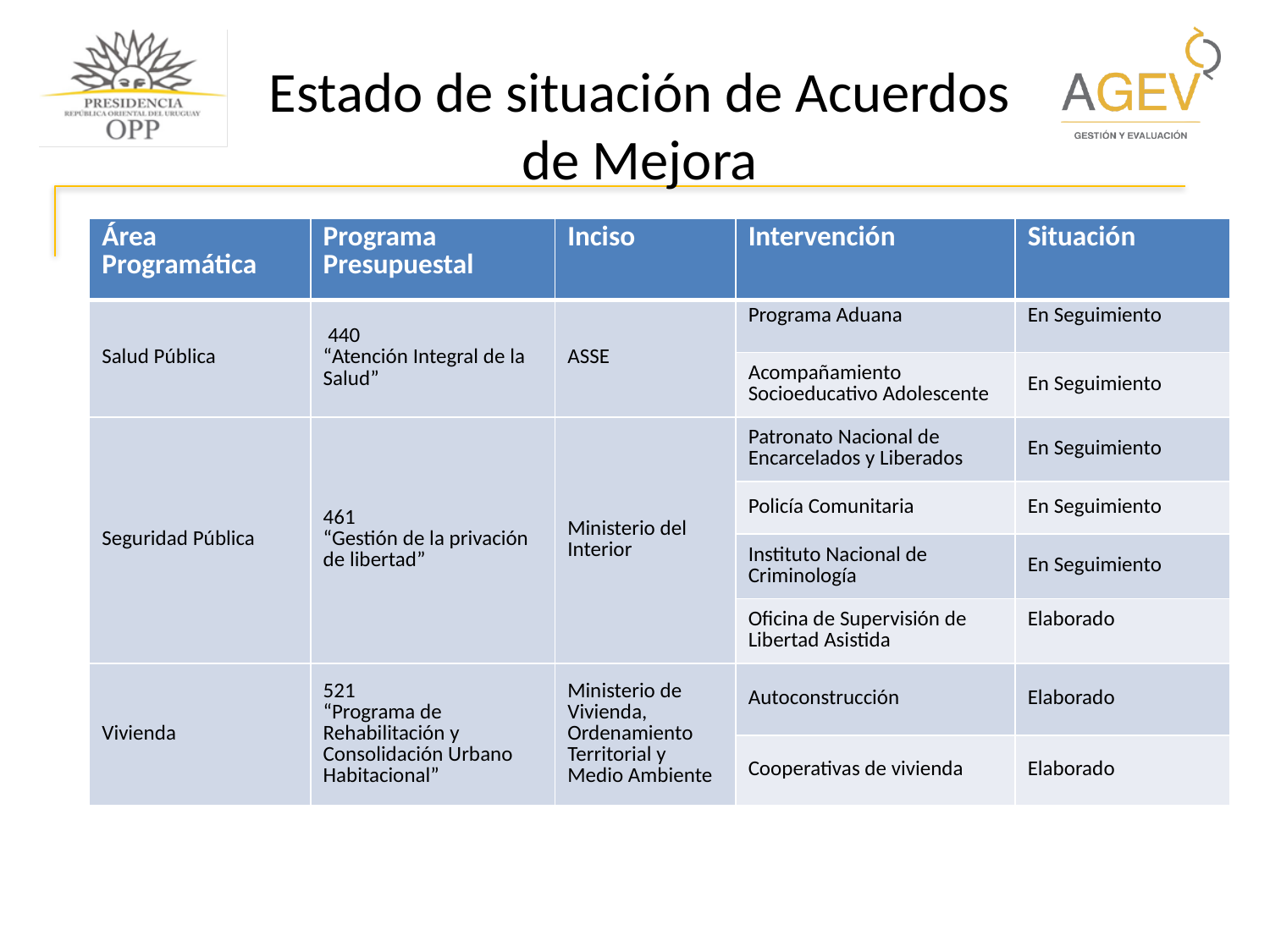

Estado de situación de Acuerdos de Mejora

| Área Programática | Programa Presupuestal | Inciso | Intervención | Situación |
| --- | --- | --- | --- | --- |
| Salud Pública | 440 “Atención Integral de la Salud” | ASSE | Programa Aduana | En Seguimiento |
|  |  |  | Acompañamiento Socioeducativo Adolescente | En Seguimiento |
| Seguridad Pública | 461 “Gestión de la privación de libertad” | Ministerio del Interior | Patronato Nacional de Encarcelados y Liberados | En Seguimiento |
|  |  |  | Policía Comunitaria | En Seguimiento |
|  |  |  | Instituto Nacional de Criminología | En Seguimiento |
|  |  |  | Oficina de Supervisión de Libertad Asistida | Elaborado |
| Vivienda | 521 “Programa de Rehabilitación y Consolidación Urbano Habitacional” | Ministerio de Vivienda, Ordenamiento Territorial y Medio Ambiente | Autoconstrucción | Elaborado |
|  |  |  | Cooperativas de vivienda | Elaborado |